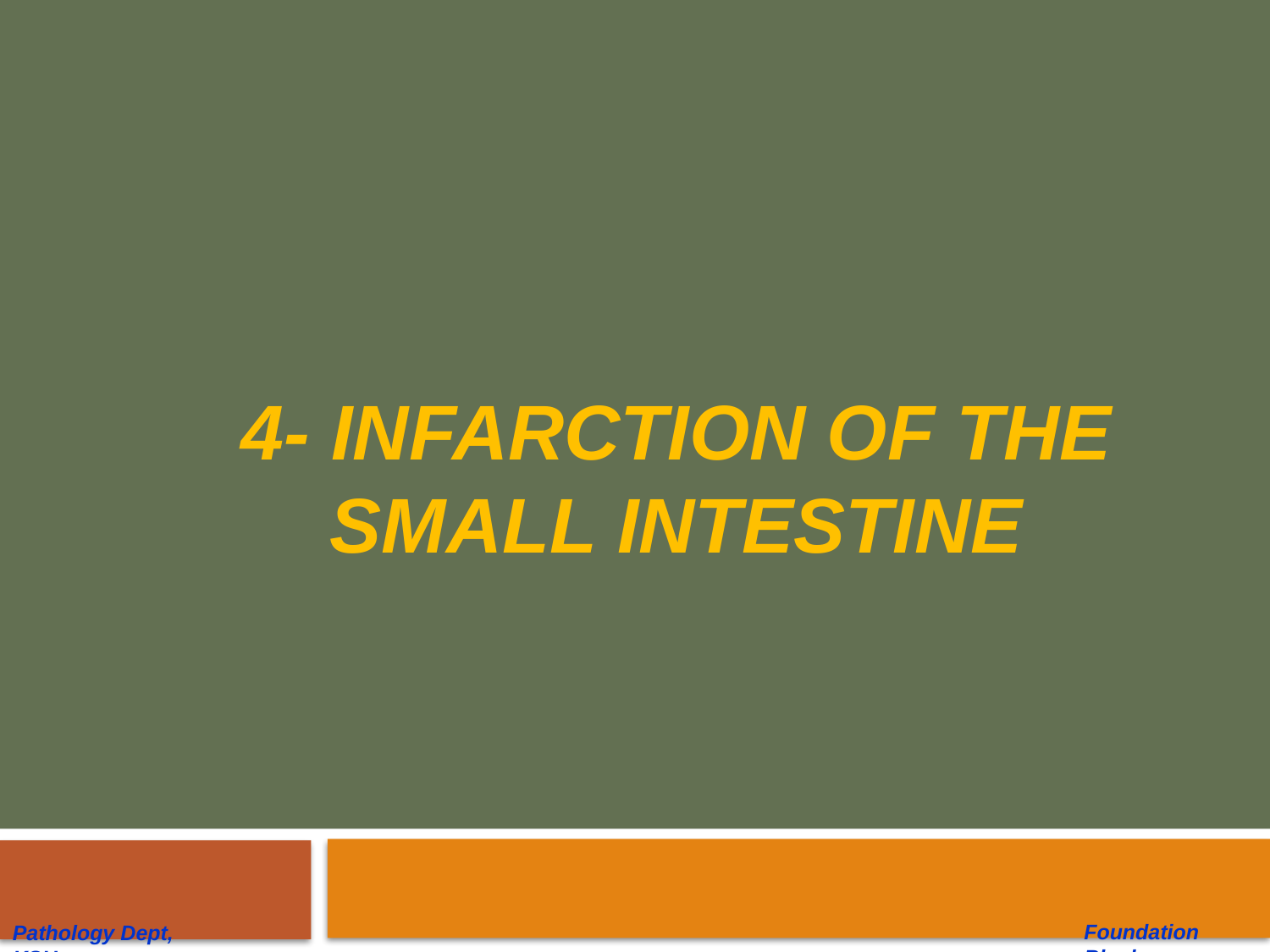

# 4- Infarction of the Small Intestine
Foundation Block
Pathology Dept, KSU